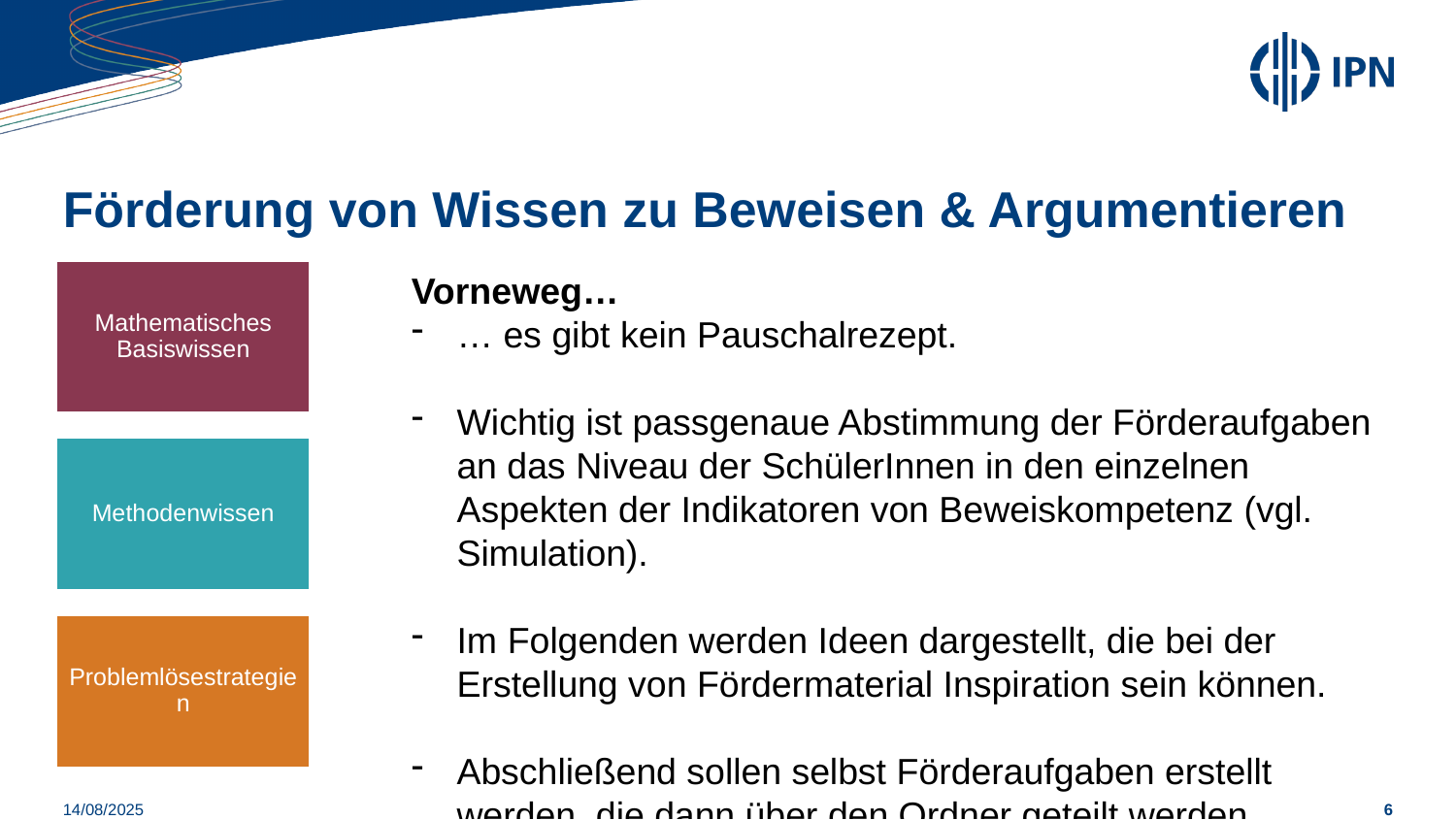

# Förderung von Wissen zu Beweisen & Argumentieren
Vorneweg…
… es gibt kein Pauschalrezept.

Wichtig ist passgenaue Abstimmung der Förderaufgaben an das Niveau der SchülerInnen in den einzelnen Aspekten der Indikatoren von Beweiskompetenz (vgl. Simulation).

Im Folgenden werden Ideen dargestellt, die bei der Erstellung von Fördermaterial Inspiration sein können.

Abschließend sollen selbst Förderaufgaben erstellt werden, die dann über den Ordner geteilt werden (können).

Mathematisches Basiswissen
Methodenwissen
Problemlösestrategien
14/08/2025

6